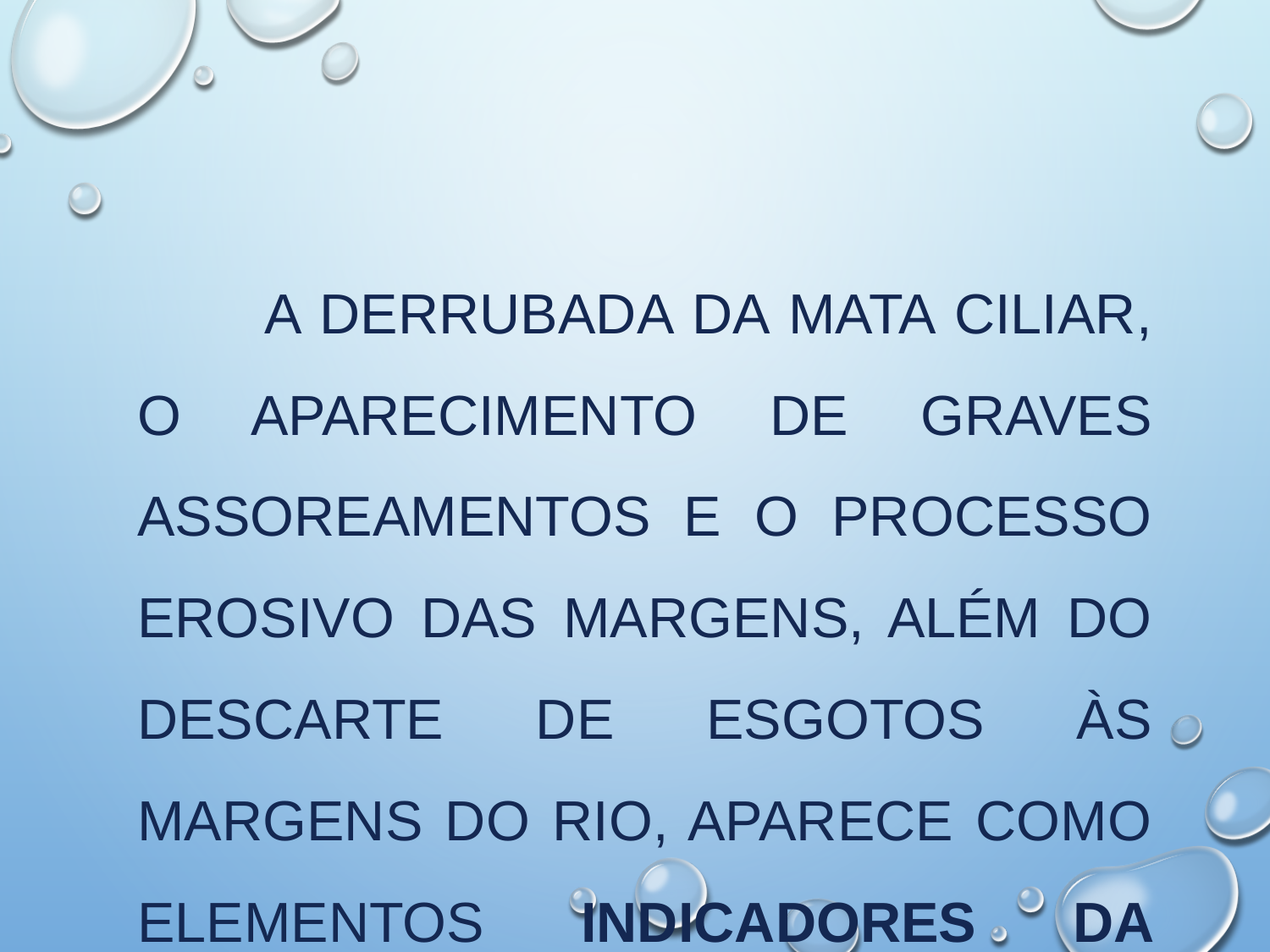

A derrubada da mata ciliar, o aparecimento de graves assoreamentos e o processo erosivo das margens, além do descarte de esgotos às margens do rio, aparece como elementos indicadores da degradação do ecossistema.